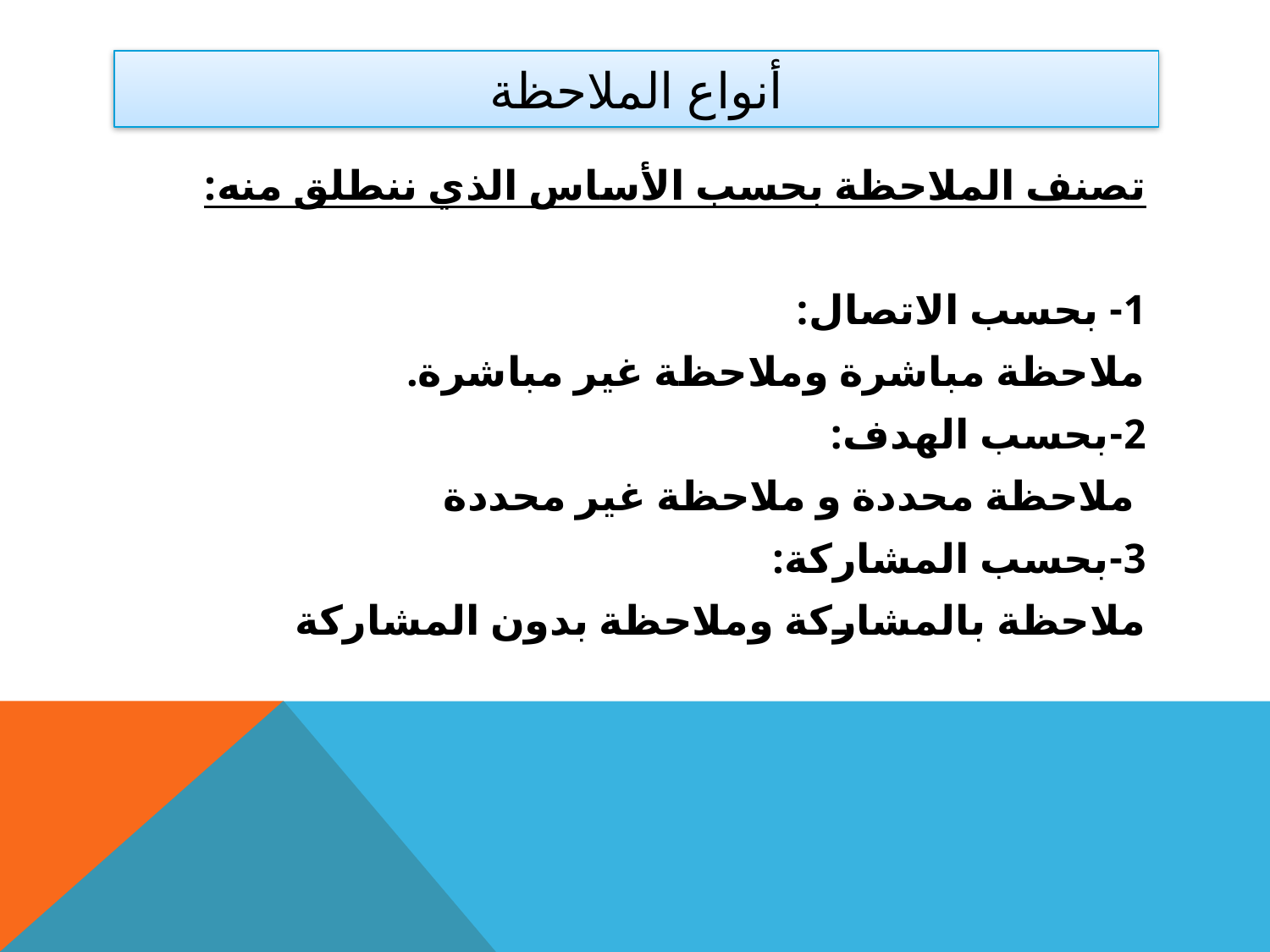

# أنواع الملاحظة
تصنف الملاحظة بحسب الأساس الذي ننطلق منه:

1- بحسب الاتصال:
ملاحظة مباشرة وملاحظة غير مباشرة.
2-بحسب الهدف:
 ملاحظة محددة و ملاحظة غير محددة
3-بحسب المشاركة:
ملاحظة بالمشاركة وملاحظة بدون المشاركة